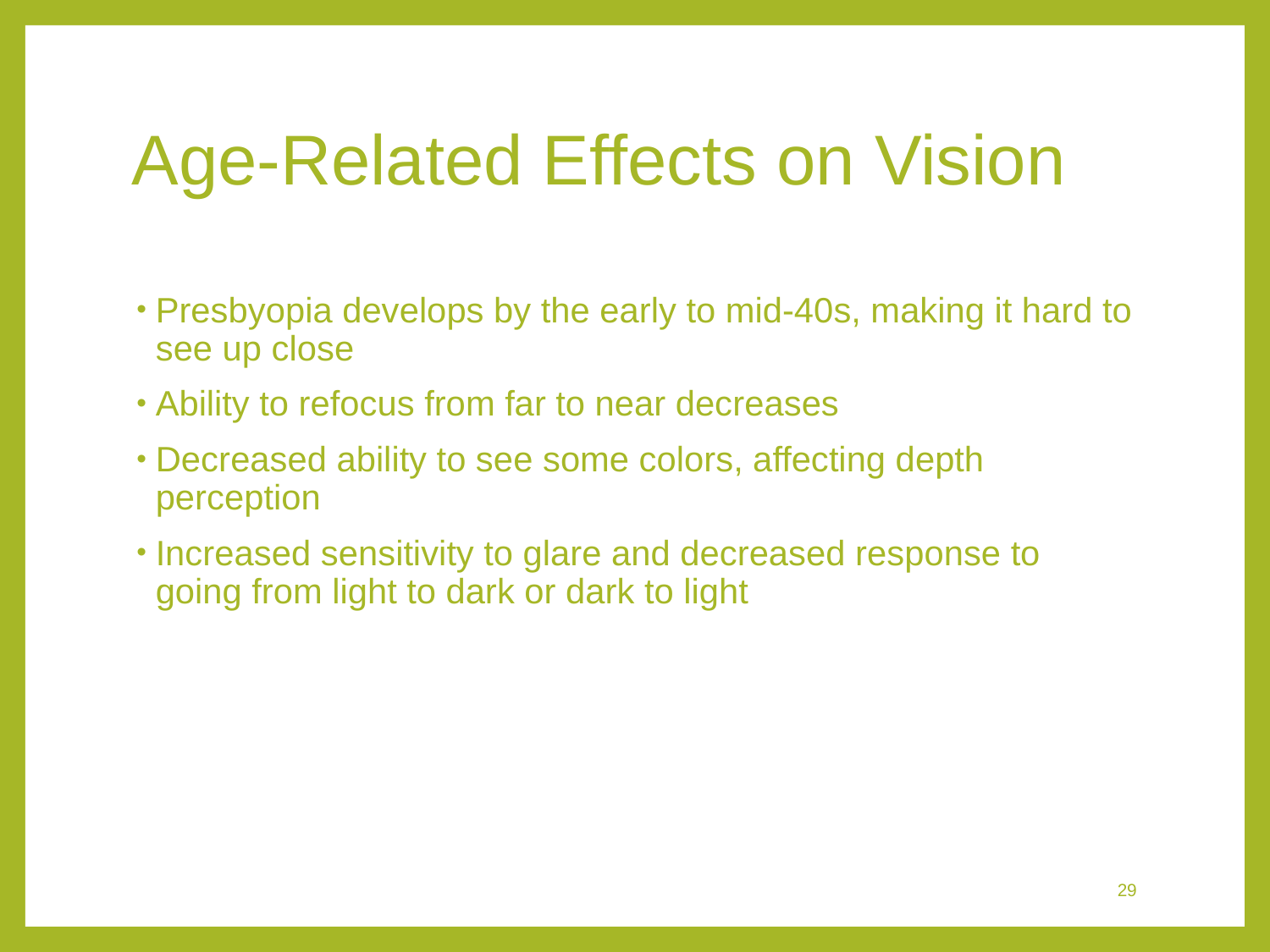

# Age-Related Effects on Vision
Presbyopia develops by the early to mid-40s, making it hard to see up close
Ability to refocus from far to near decreases
Decreased ability to see some colors, affecting depth perception
Increased sensitivity to glare and decreased response to going from light to dark or dark to light
 29